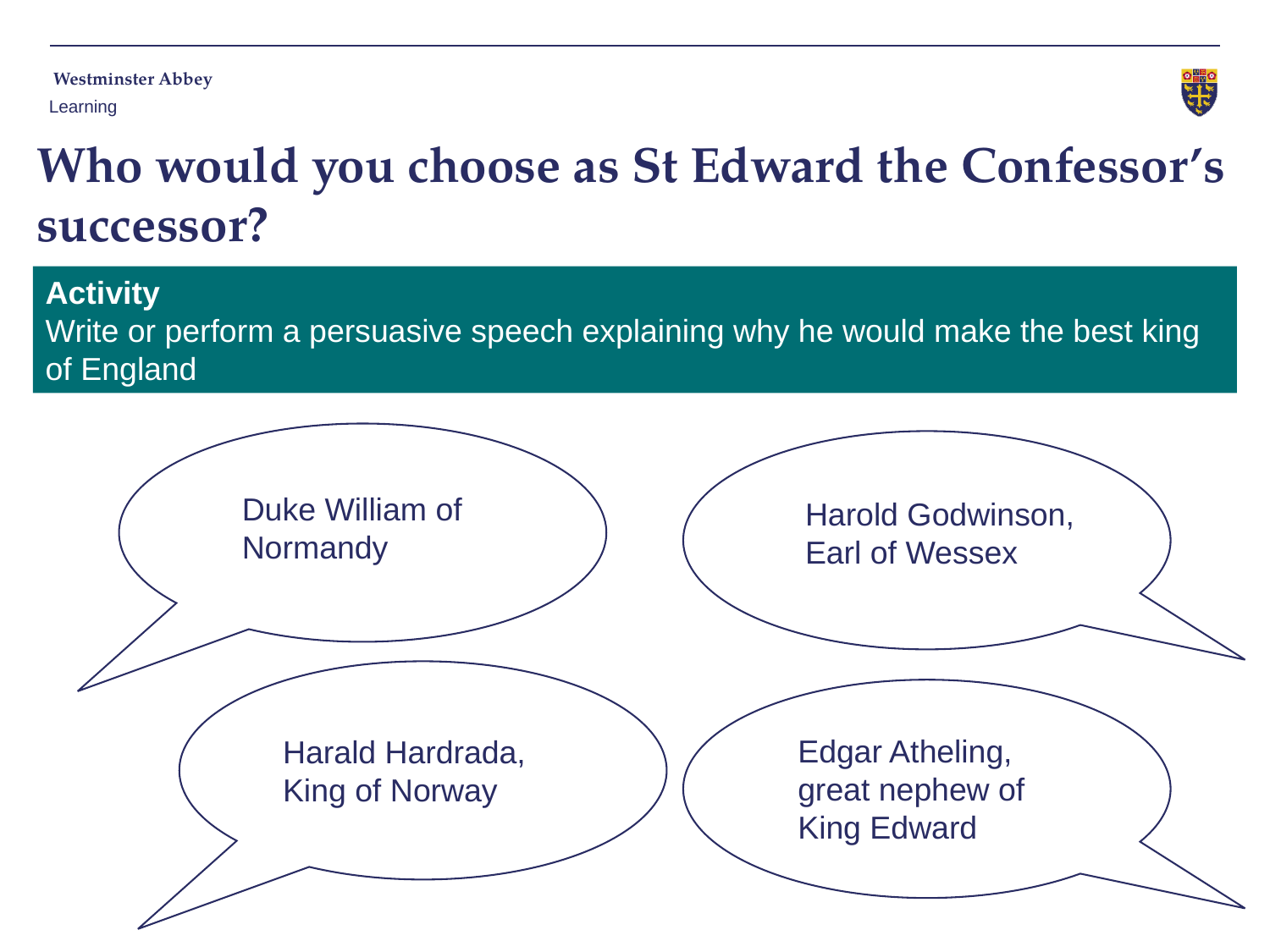

Learning
# Who would you choose as St Edward the Confessor’s successor?
Activity
Write or perform a persuasive speech explaining why he would make the best king of England

Duke William of Normandy
Harold Godwinson, Earl of Wessex

Edgar Atheling, great nephew of King Edward
Harald Hardrada, King of Norway